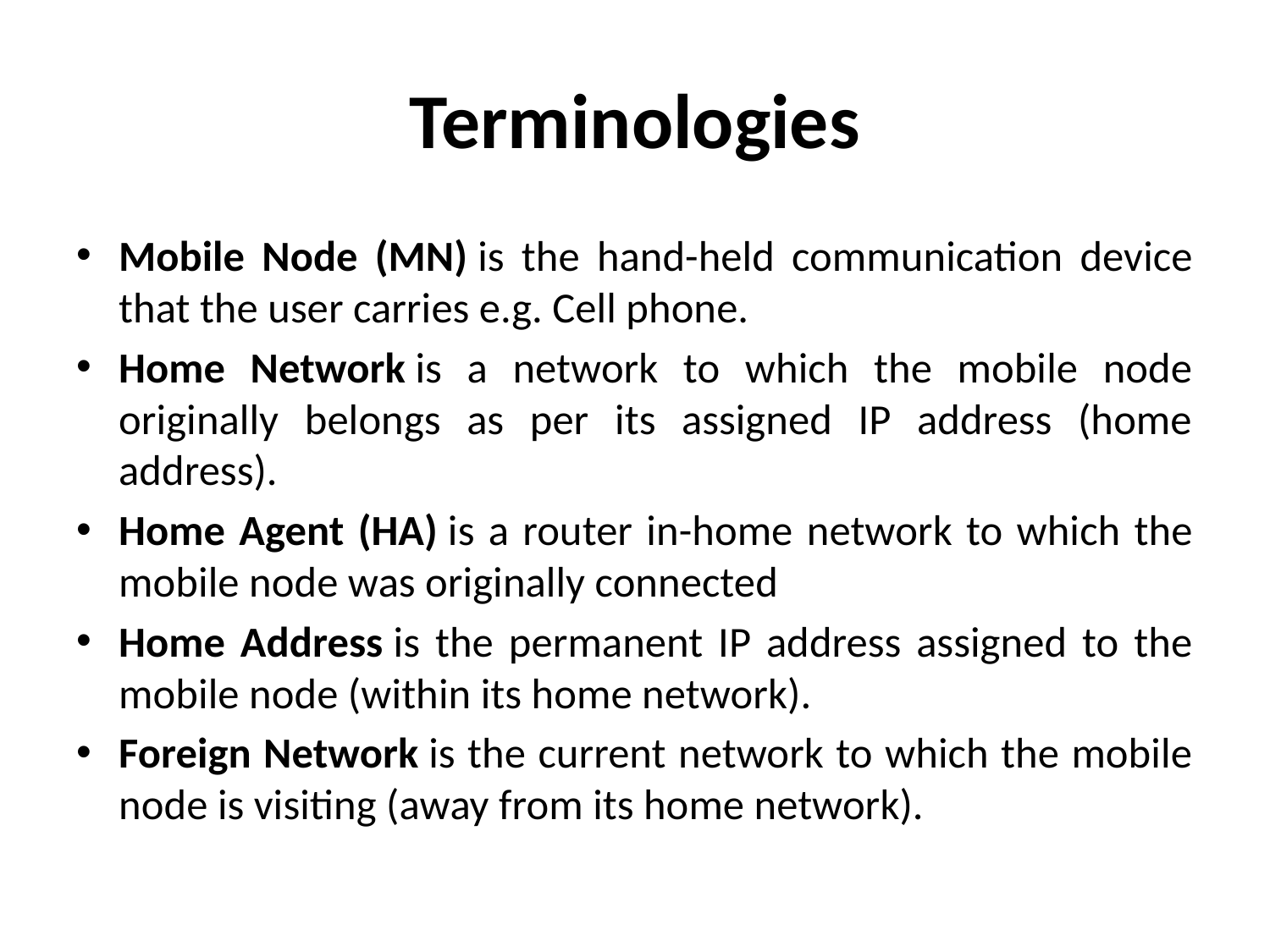

# Terminologies
Mobile Node (MN) is the hand-held communication device that the user carries e.g. Cell phone.
Home Network is a network to which the mobile node originally belongs as per its assigned IP address (home address).
Home Agent (HA) is a router in-home network to which the mobile node was originally connected
Home Address is the permanent IP address assigned to the mobile node (within its home network).
Foreign Network is the current network to which the mobile node is visiting (away from its home network).